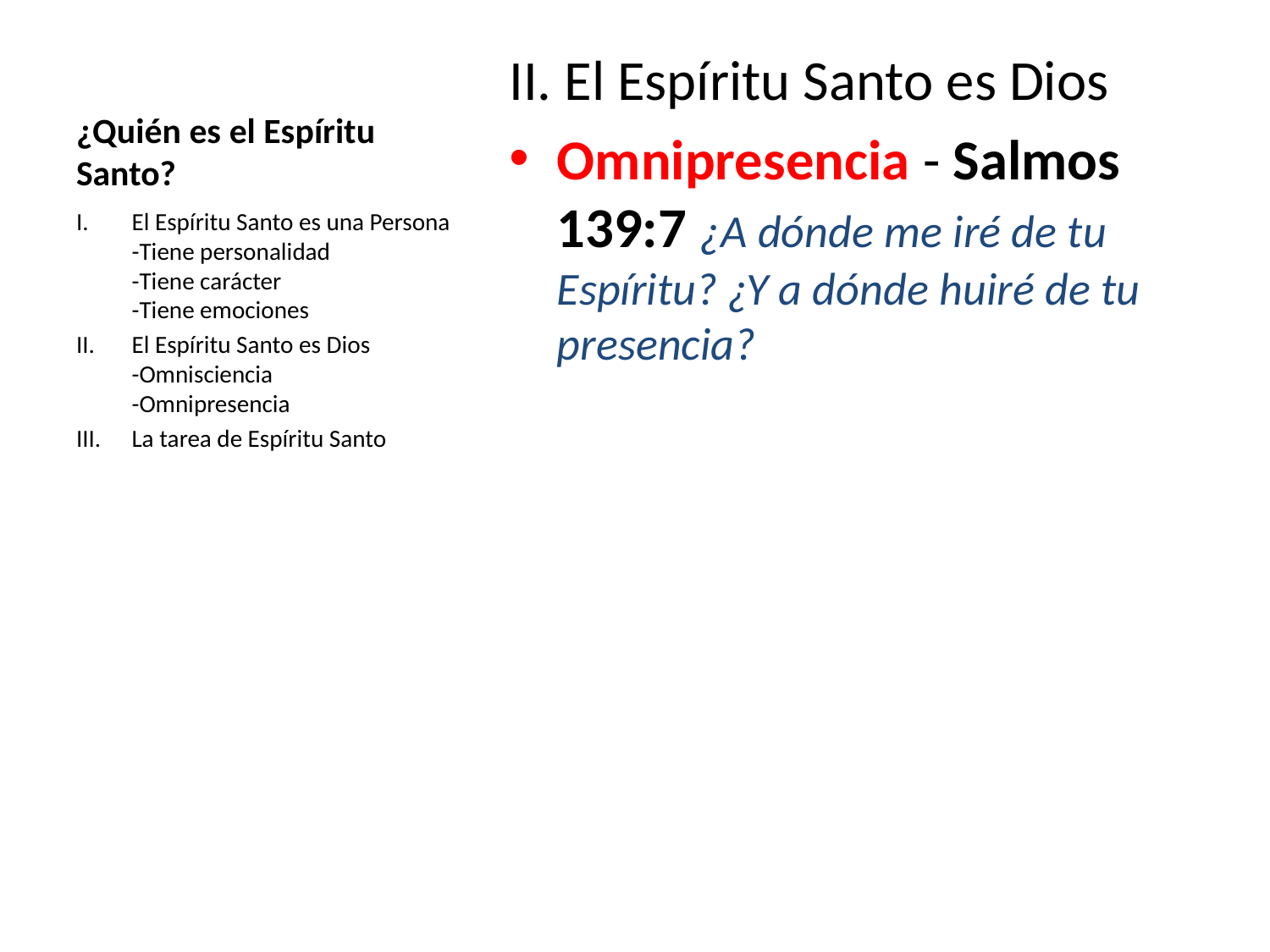

# ¿Quién es el Espíritu Santo?
II. El Espíritu Santo es Dios
Omnipresencia - Salmos 139:7 ¿A dónde me iré de tu Espíritu? ¿Y a dónde huiré de tu presencia?
El Espíritu Santo es una Persona
-Tiene personalidad
-Tiene carácter
-Tiene emociones
El Espíritu Santo es Dios
-Omnisciencia
-Omnipresencia
La tarea de Espíritu Santo